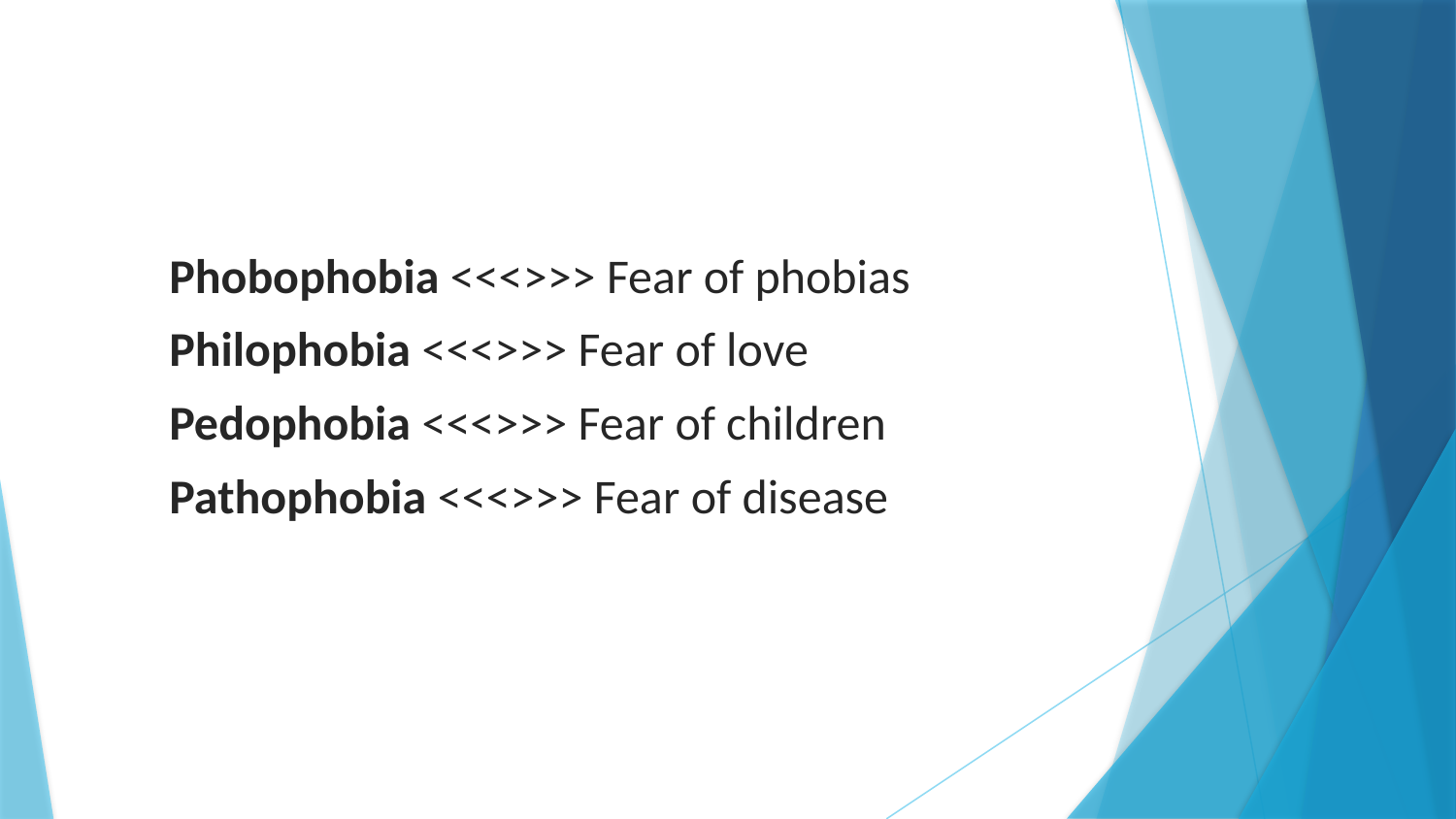

Phobophobia <<<>>> Fear of phobias
Philophobia <<<>>> Fear of love
Pedophobia <<<>>> Fear of children
Pathophobia <<<>>> Fear of disease